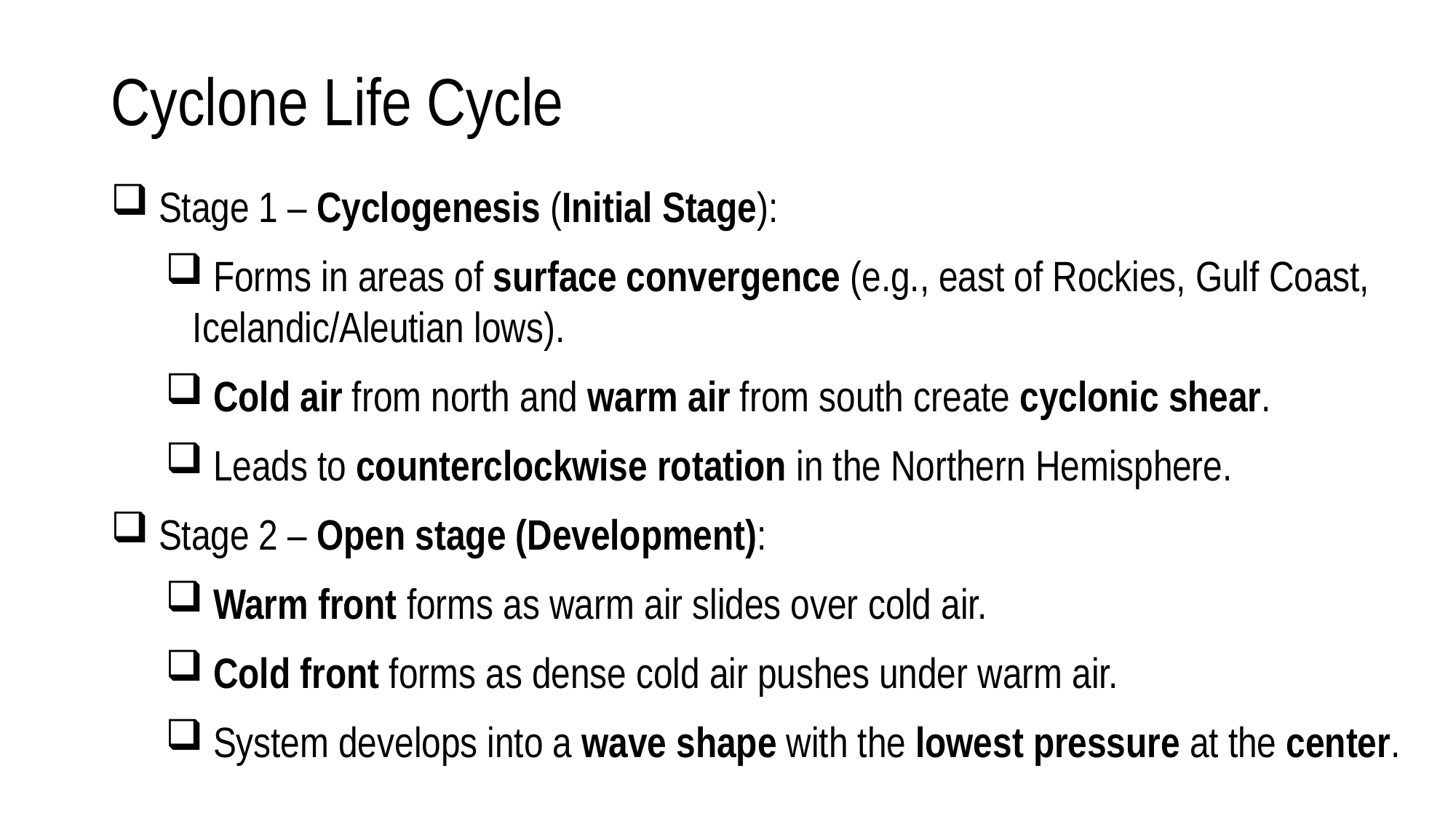

# Cyclone Life Cycle
 Stage 1 – Cyclogenesis (Initial Stage):
 Forms in areas of surface convergence (e.g., east of Rockies, Gulf Coast, Icelandic/Aleutian lows).
 Cold air from north and warm air from south create cyclonic shear.
 Leads to counterclockwise rotation in the Northern Hemisphere.
 Stage 2 – Open stage (Development):
 Warm front forms as warm air slides over cold air.
 Cold front forms as dense cold air pushes under warm air.
 System develops into a wave shape with the lowest pressure at the center.